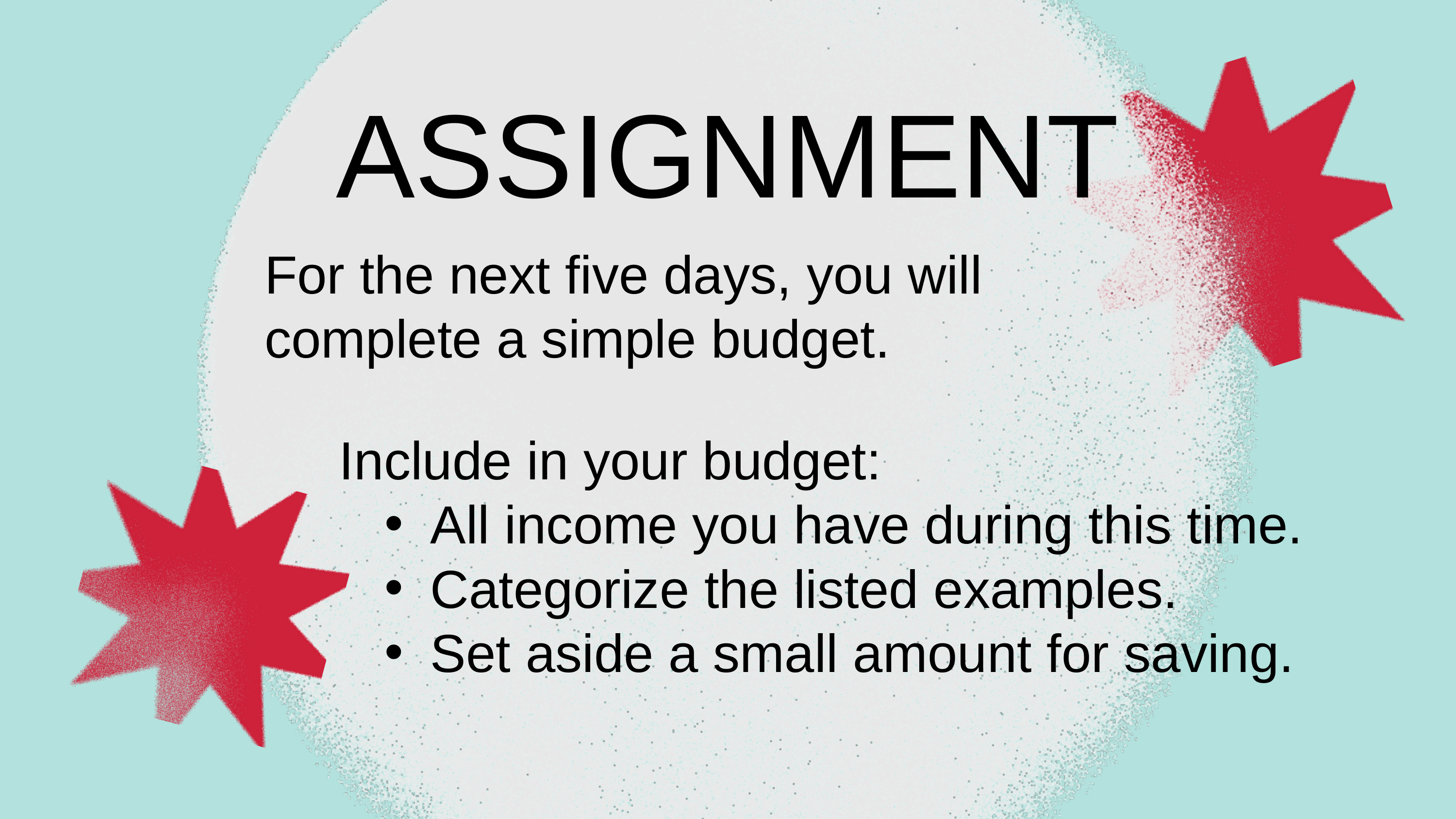

ASSIGNMENT
For the next five days, you will complete a simple budget.
Include in your budget:
All income you have during this time.
Categorize the listed examples.
Set aside a small amount for saving.